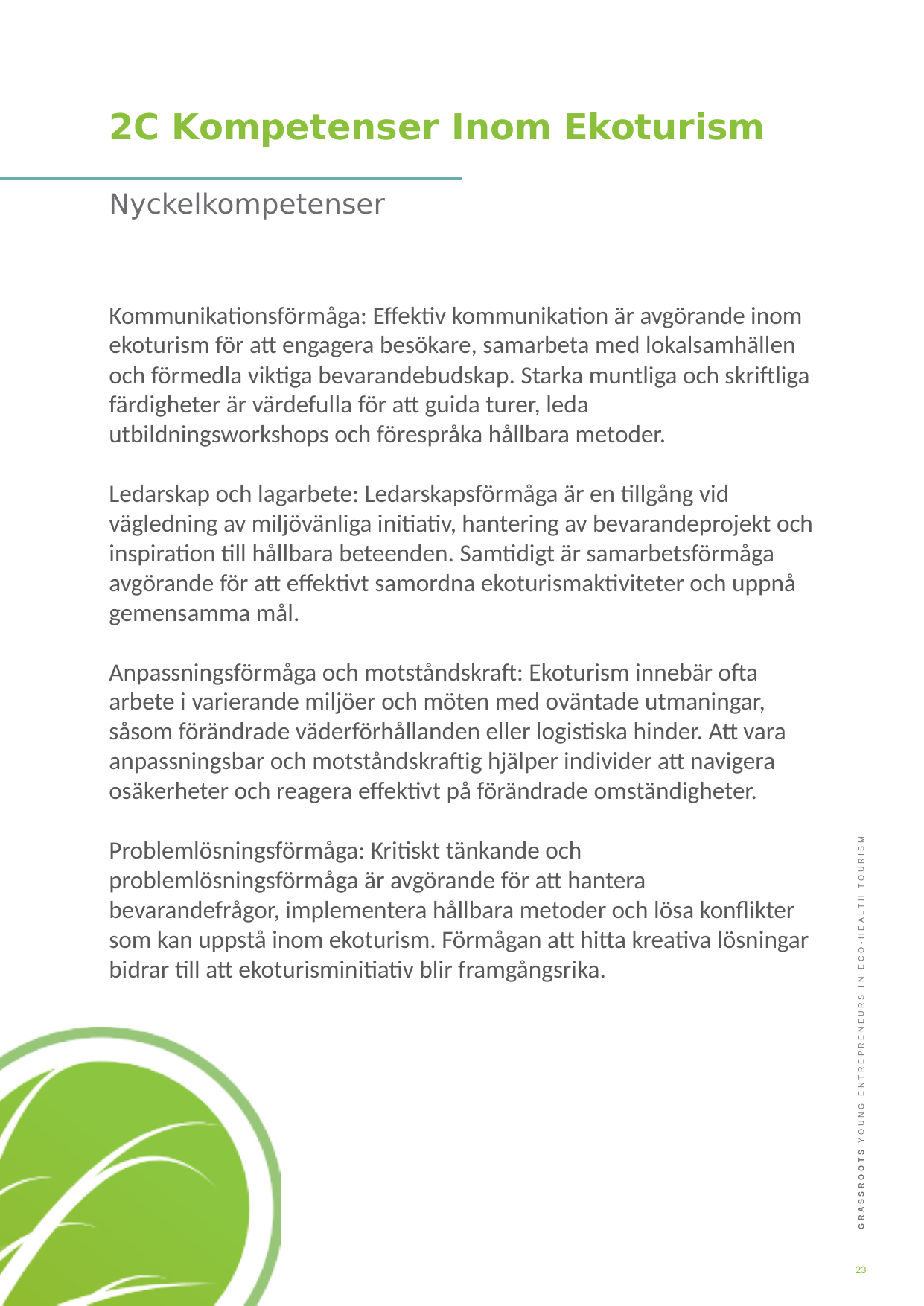

2C Kompetenser Inom Ekoturism
Nyckelkompetenser
Kommunikationsförmåga: Effektiv kommunikation är avgörande inom ekoturism för att engagera besökare, samarbeta med lokalsamhällen och förmedla viktiga bevarandebudskap. Starka muntliga och skriftliga färdigheter är värdefulla för att guida turer, leda utbildningsworkshops och förespråka hållbara metoder.

Ledarskap och lagarbete: Ledarskapsförmåga är en tillgång vid vägledning av miljövänliga initiativ, hantering av bevarandeprojekt och inspiration till hållbara beteenden. Samtidigt är samarbetsförmåga avgörande för att effektivt samordna ekoturismaktiviteter och uppnå gemensamma mål.

Anpassningsförmåga och motståndskraft: Ekoturism innebär ofta arbete i varierande miljöer och möten med oväntade utmaningar, såsom förändrade väderförhållanden eller logistiska hinder. Att vara anpassningsbar och motståndskraftig hjälper individer att navigera osäkerheter och reagera effektivt på förändrade omständigheter.

Problemlösningsförmåga: Kritiskt tänkande och problemlösningsförmåga är avgörande för att hantera bevarandefrågor, implementera hållbara metoder och lösa konflikter som kan uppstå inom ekoturism. Förmågan att hitta kreativa lösningar bidrar till att ekoturisminitiativ blir framgångsrika.

23